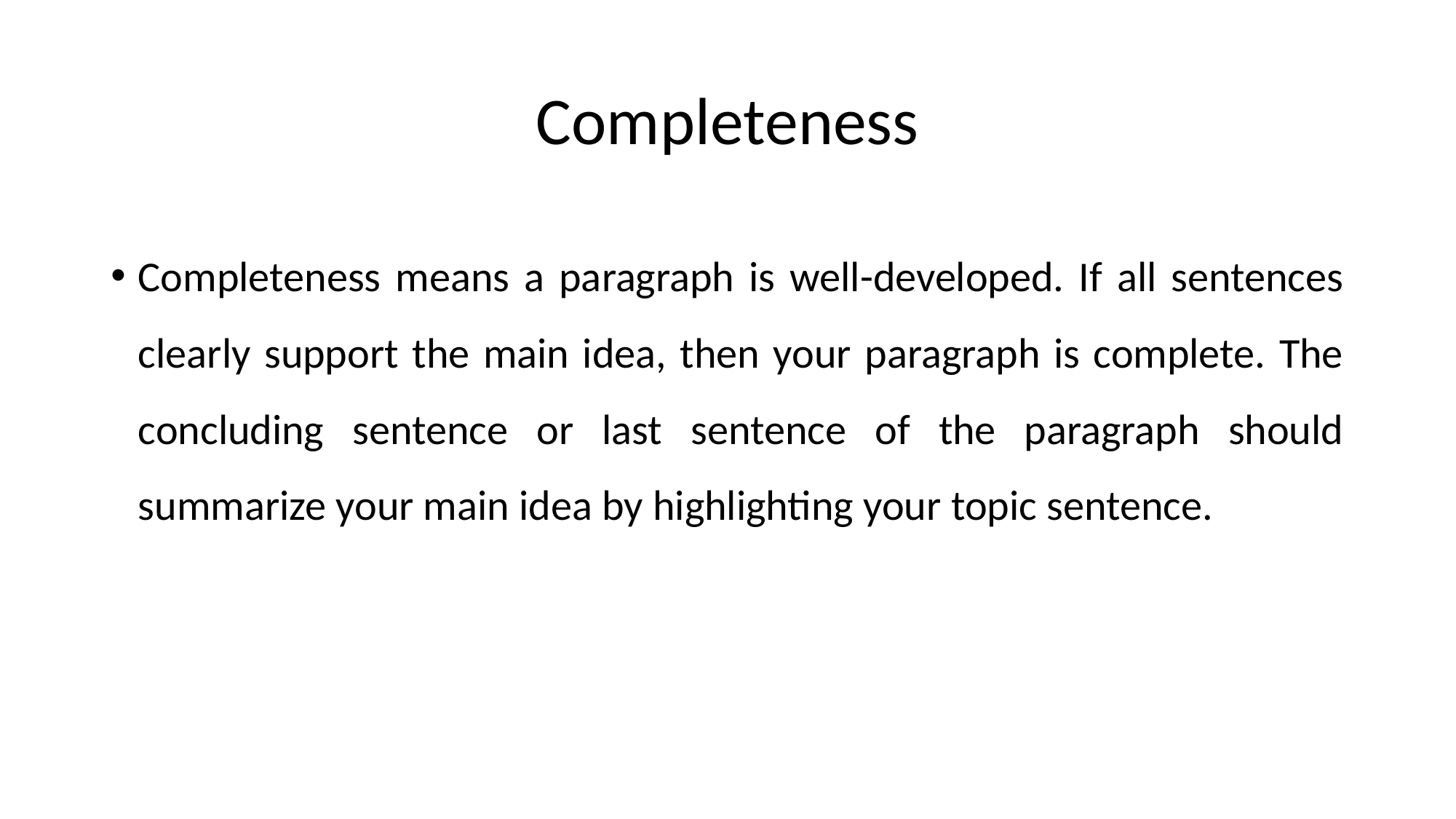

# Completeness
Completeness means a paragraph is well-developed. If all sentences clearly support the main idea, then your paragraph is complete. The concluding sentence or last sentence of the paragraph should summarize your main idea by highlighting your topic sentence.